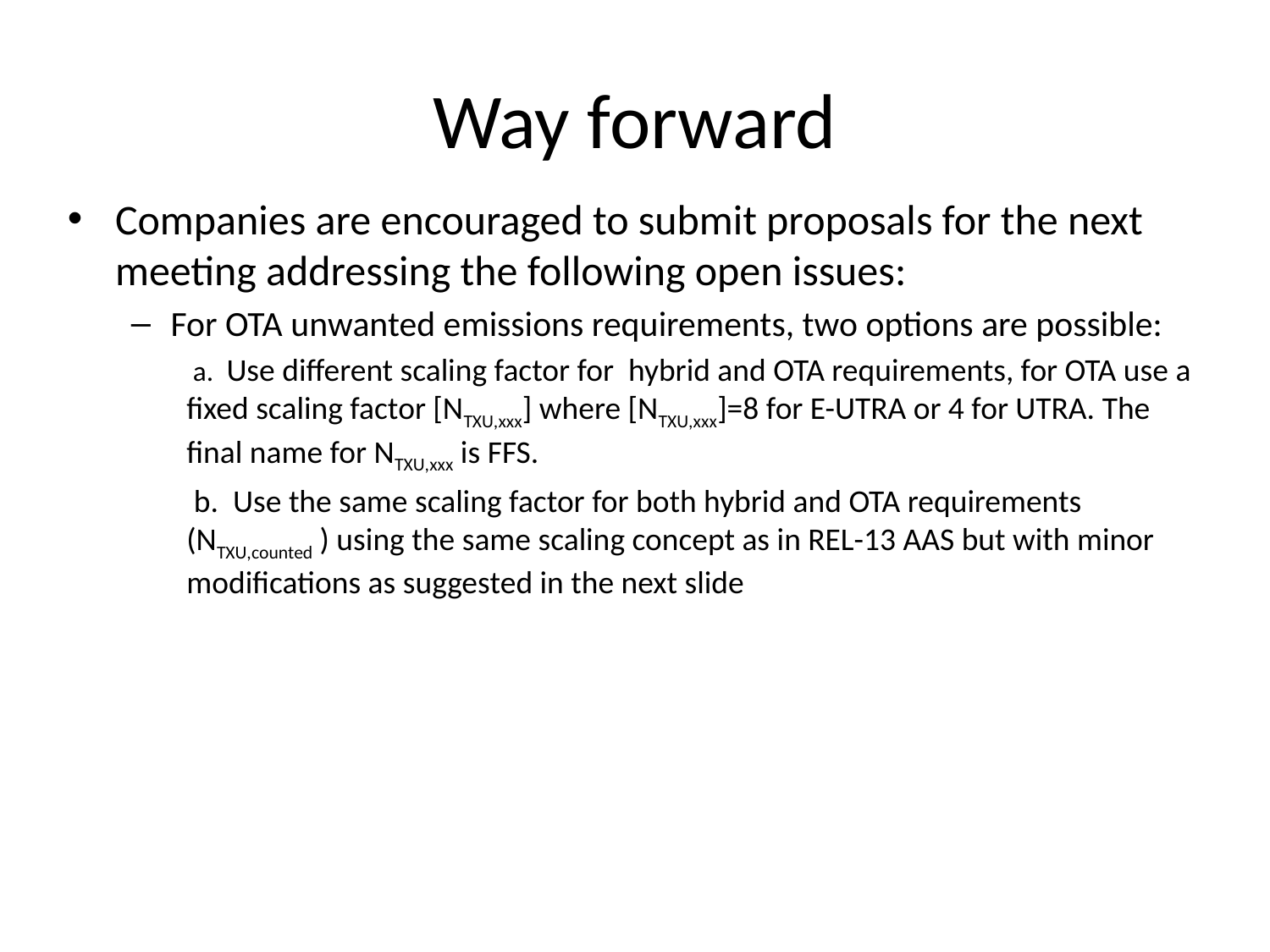

# Way forward
Companies are encouraged to submit proposals for the next meeting addressing the following open issues:
For OTA unwanted emissions requirements, two options are possible:
 a.  Use different scaling factor for  hybrid and OTA requirements, for OTA use a fixed scaling factor [NTXU,xxx] where [NTXU,xxx]=8 for E-UTRA or 4 for UTRA. The  final name for NTXU,xxx is FFS.
 b.  Use the same scaling factor for both hybrid and OTA requirements (NTXU,counted ) using the same scaling concept as in REL-13 AAS but with minor modifications as suggested in the next slide